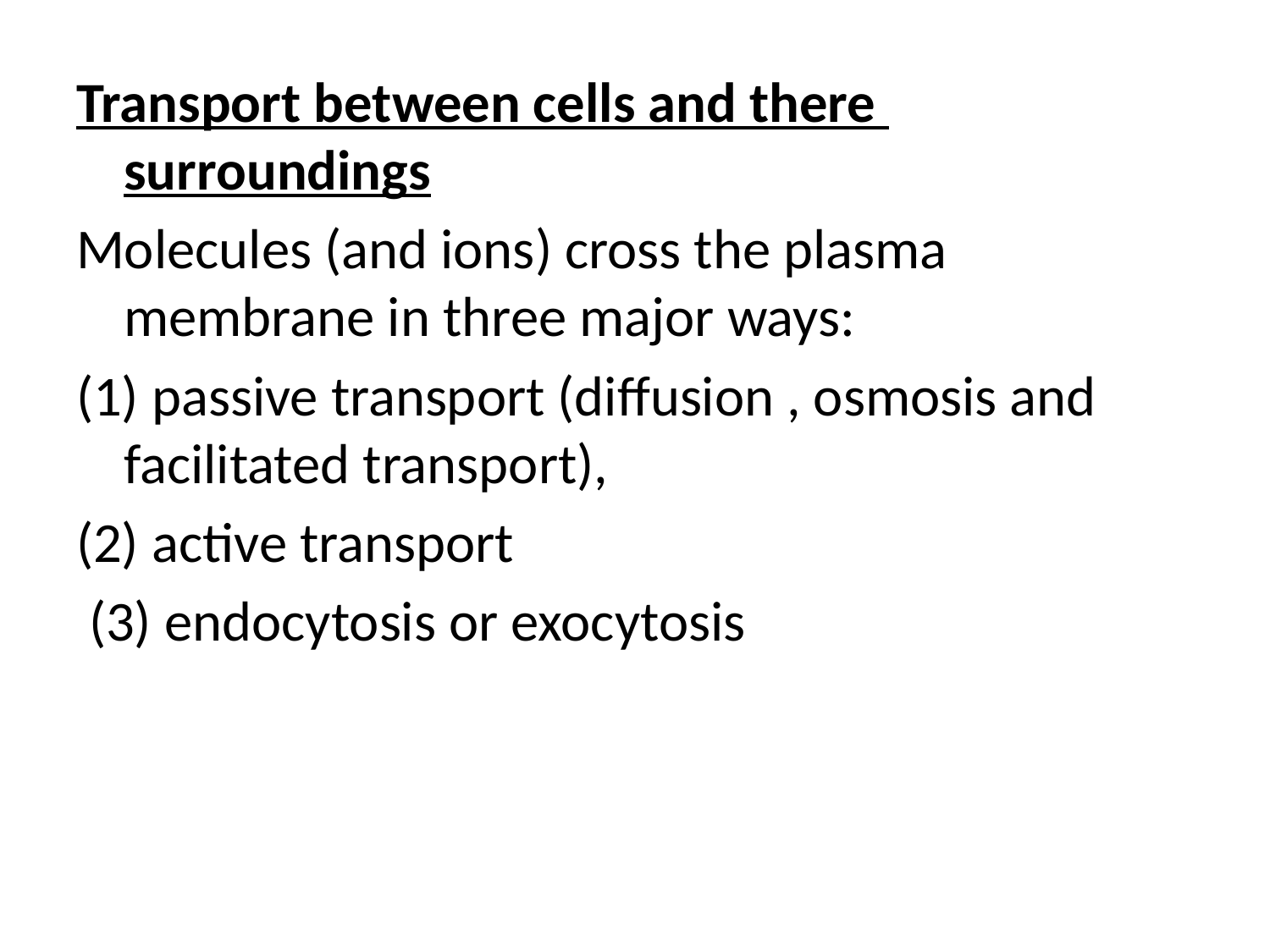

#
Transport between cells and there  surroundings
Molecules (and ions) cross the plasma membrane in three major ways:
(1) passive transport (diffusion , osmosis and facilitated transport),
(2) active transport
 (3) endocytosis or exocytosis